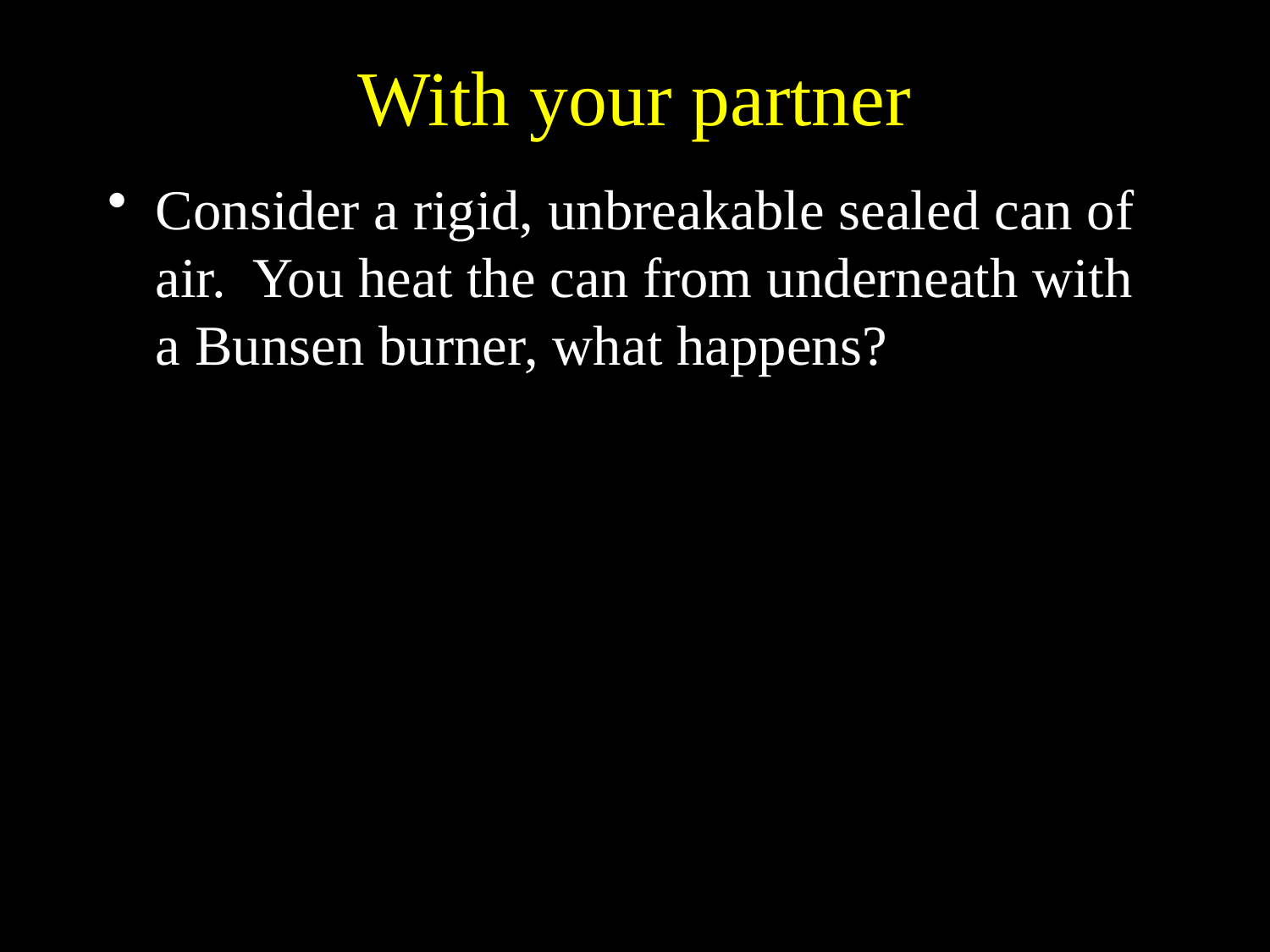

# With your partner
Consider a rigid, unbreakable sealed can of air.  You heat the can from underneath with  a Bunsen burner, what happens?